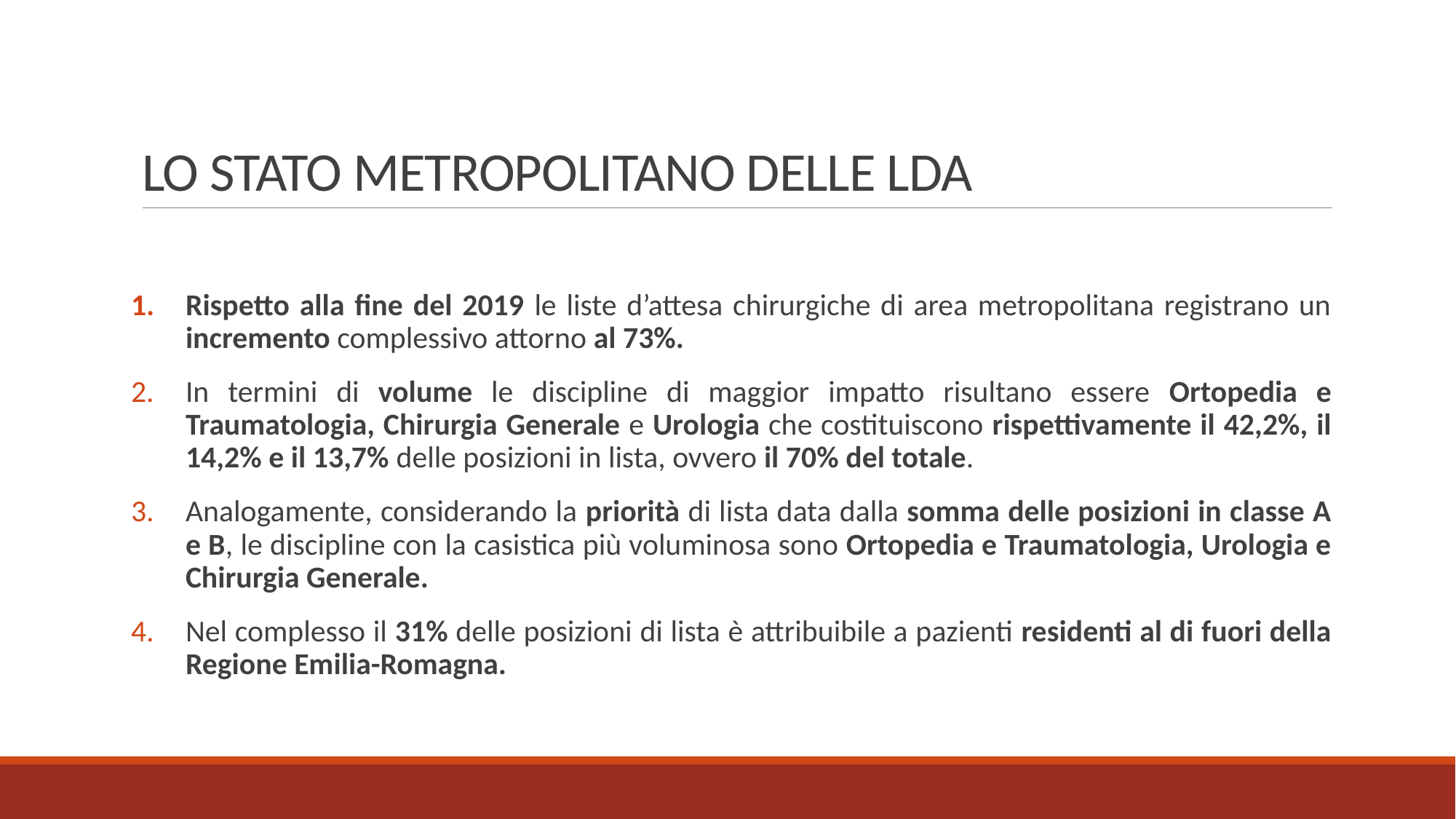

# LO STATO METROPOLITANO DELLE LDA
Rispetto alla fine del 2019 le liste d’attesa chirurgiche di area metropolitana registrano un incremento complessivo attorno al 73%.
In termini di volume le discipline di maggior impatto risultano essere Ortopedia e Traumatologia, Chirurgia Generale e Urologia che costituiscono rispettivamente il 42,2%, il 14,2% e il 13,7% delle posizioni in lista, ovvero il 70% del totale.
Analogamente, considerando la priorità di lista data dalla somma delle posizioni in classe A e B, le discipline con la casistica più voluminosa sono Ortopedia e Traumatologia, Urologia e Chirurgia Generale.
Nel complesso il 31% delle posizioni di lista è attribuibile a pazienti residenti al di fuori della Regione Emilia-Romagna.